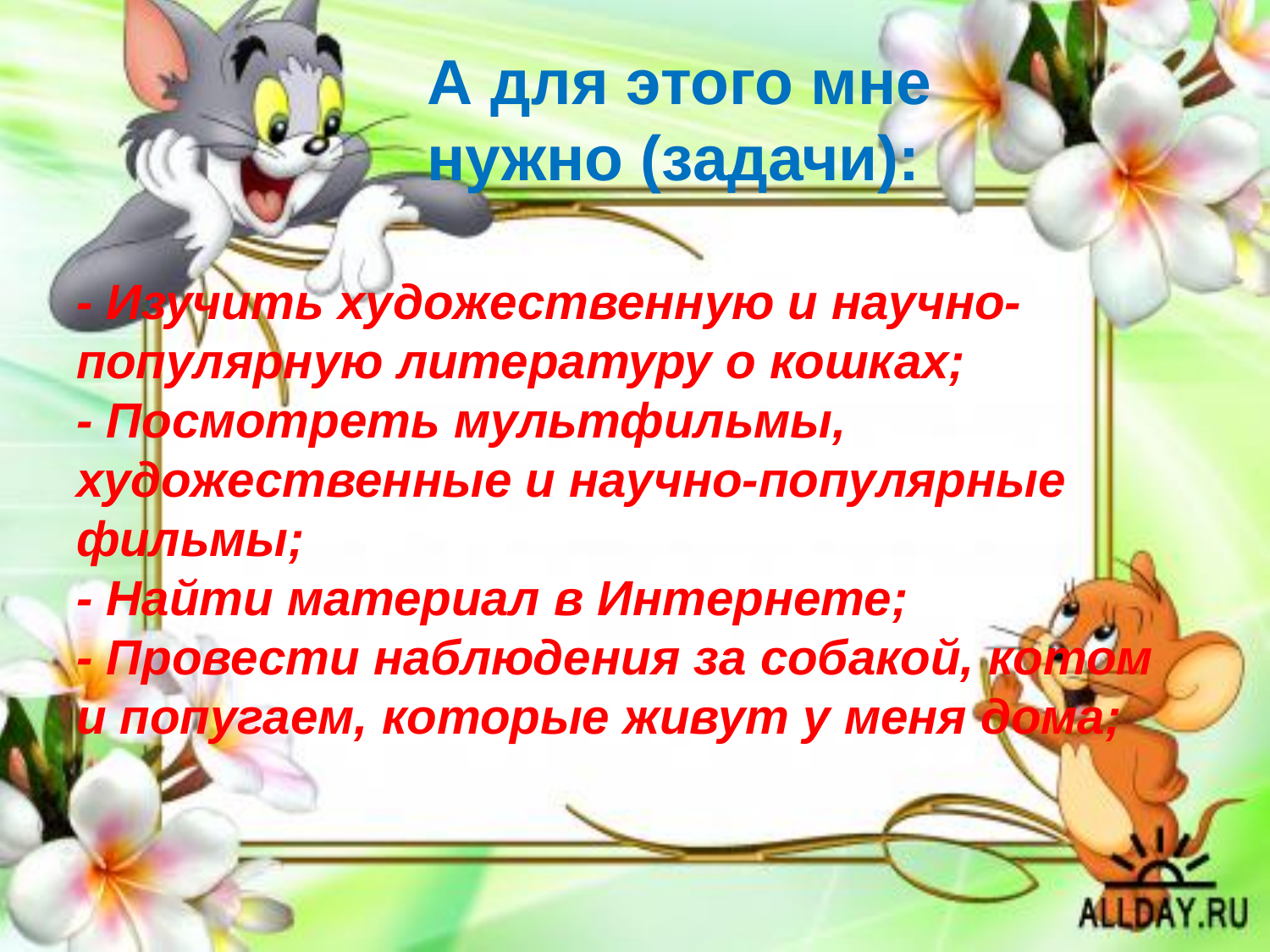

# А для этого мне нужно (задачи): - Изучить художественную и научно-популярную литературу о кошках; - Посмотреть мультфильмы, художественные и научно-популярные фильмы; - Найти материал в Интернете; - Провести наблюдения за собакой, котом и попугаем, которые живут у меня дома;